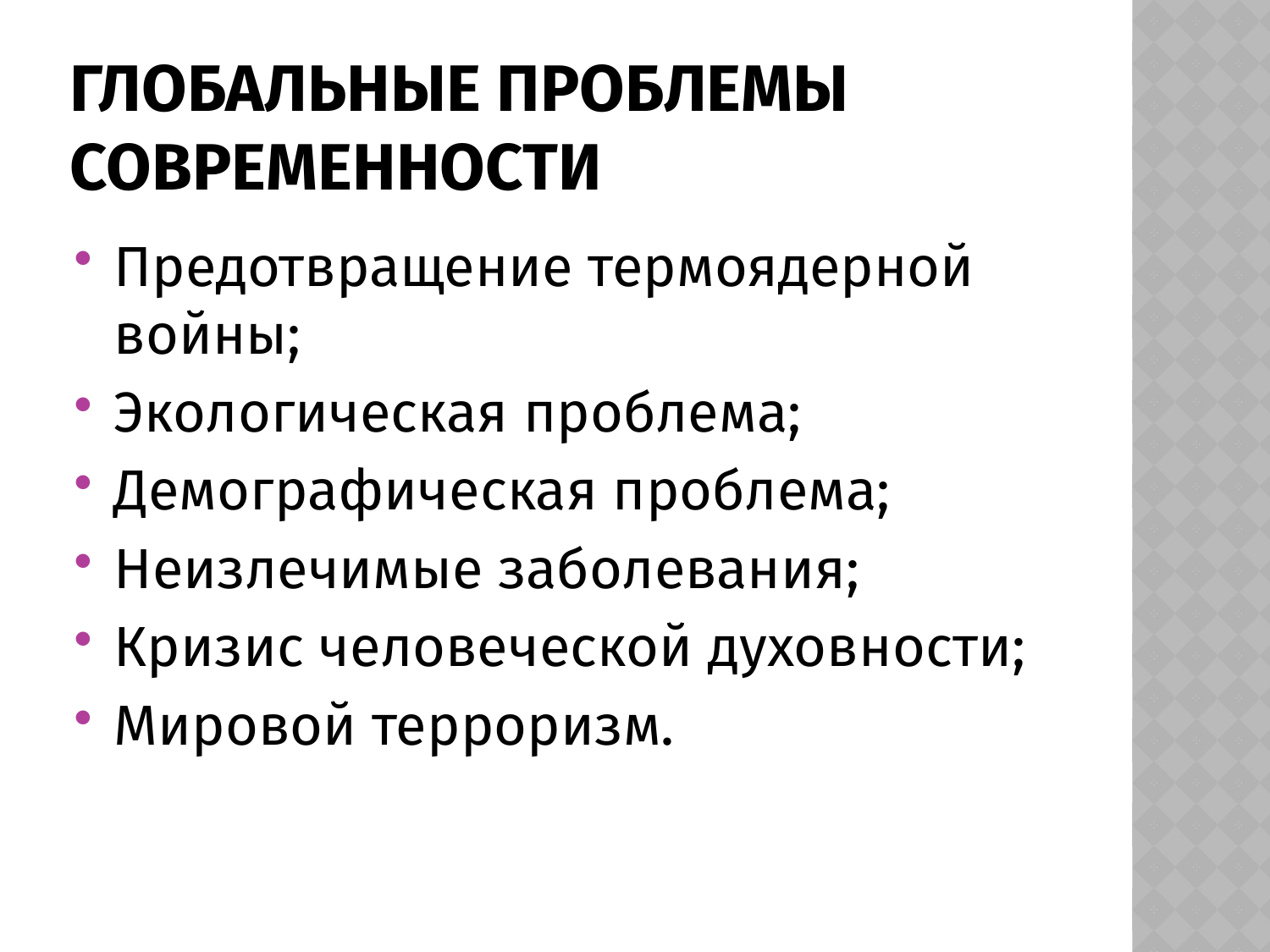

# Глобальные проблемы современности
Предотвращение термоядерной войны;
Экологическая проблема;
Демографическая проблема;
Неизлечимые заболевания;
Кризис человеческой духовности;
Мировой терроризм.